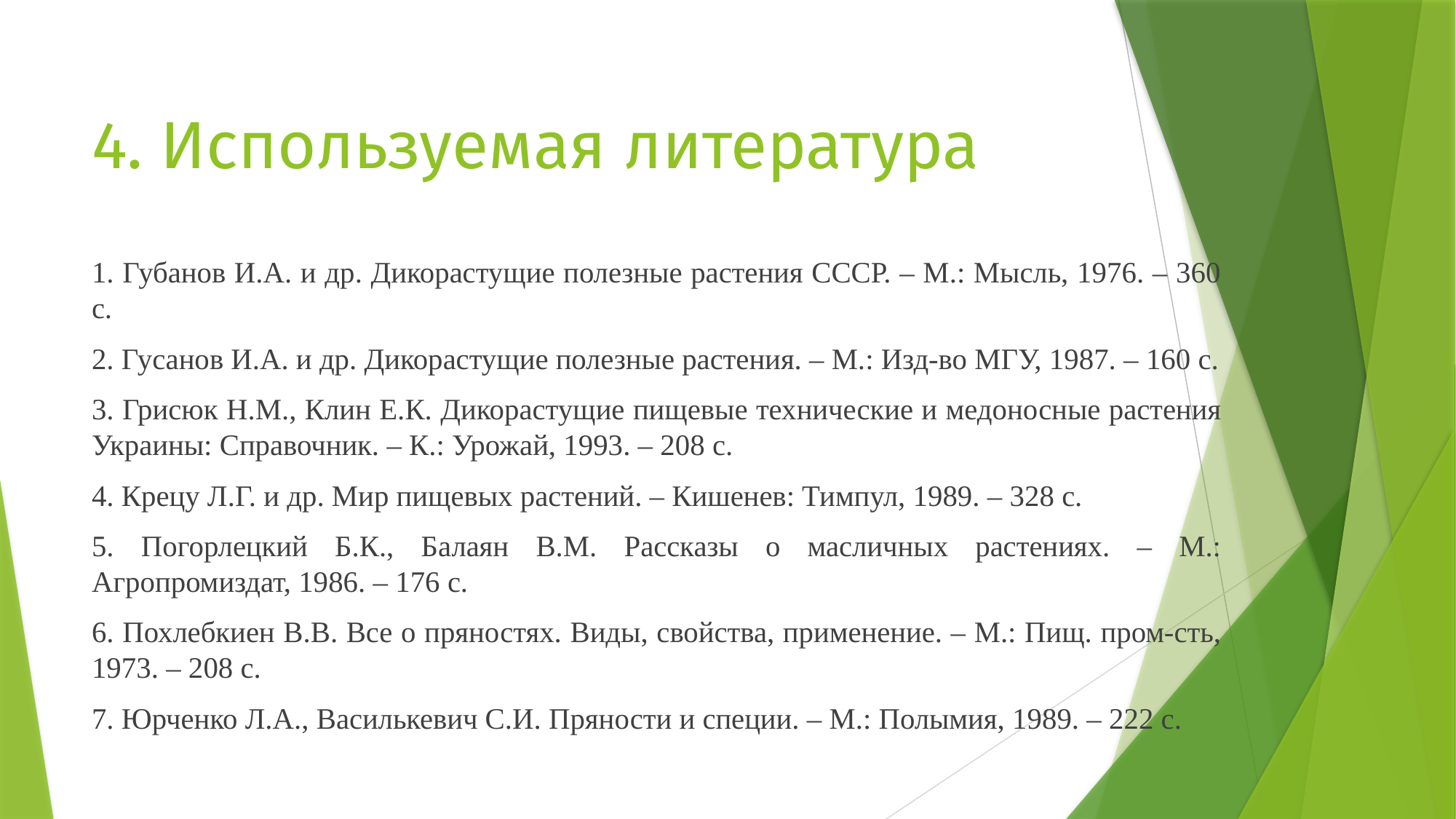

# 4. Используемая литература
1. Губанов И.А. и др. Дикорастущие полезные растения СССР. – М.: Мысль, 1976. – 360 с.
2. Гусанов И.А. и др. Дикорастущие полезные растения. – М.: Изд-во МГУ, 1987. – 160 с.
3. Грисюк Н.М., Клин Е.К. Дикорастущие пищевые технические и медоносные растения Украины: Справочник. – К.: Урожай, 1993. – 208 с.
4. Крецу Л.Г. и др. Мир пищевых растений. – Кишенев: Тимпул, 1989. – 328 с.
5. Погорлецкий Б.К., Балаян В.М. Рассказы о масличных растениях. – М.: Агропромиздат, 1986. – 176 с.
6. Похлебкиен В.В. Все о пряностях. Виды, свойства, применение. – М.: Пищ. пром-сть, 1973. – 208 с.
7. Юрченко Л.А., Василькевич С.И. Пряности и специи. – М.: Полымия, 1989. – 222 с.